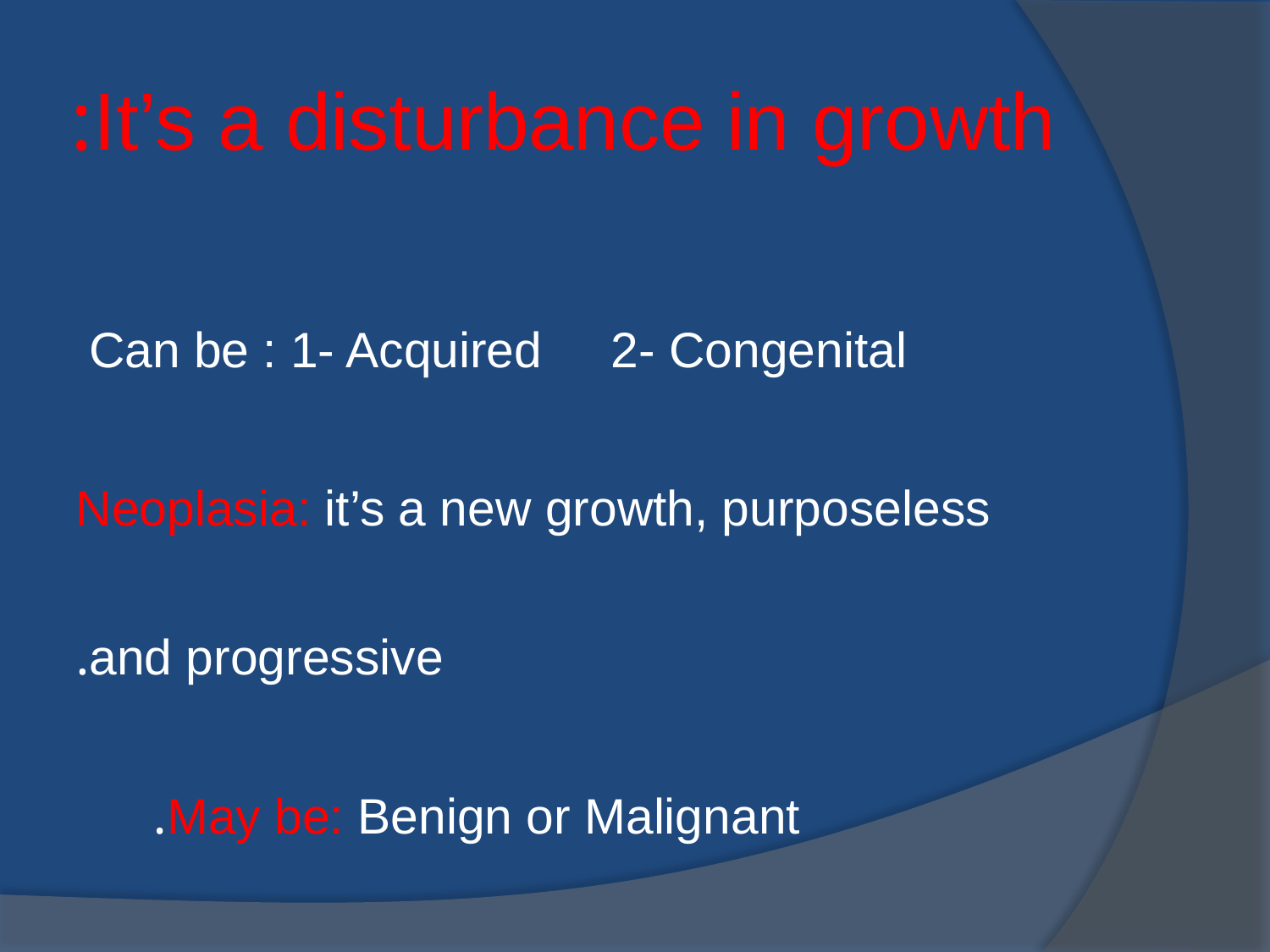

# It’s a disturbance in growth:
Can be : 1- Acquired     2- Congenital
Neoplasia: it’s a new growth, purposeless and progressive.
May be: Benign or Malignant.